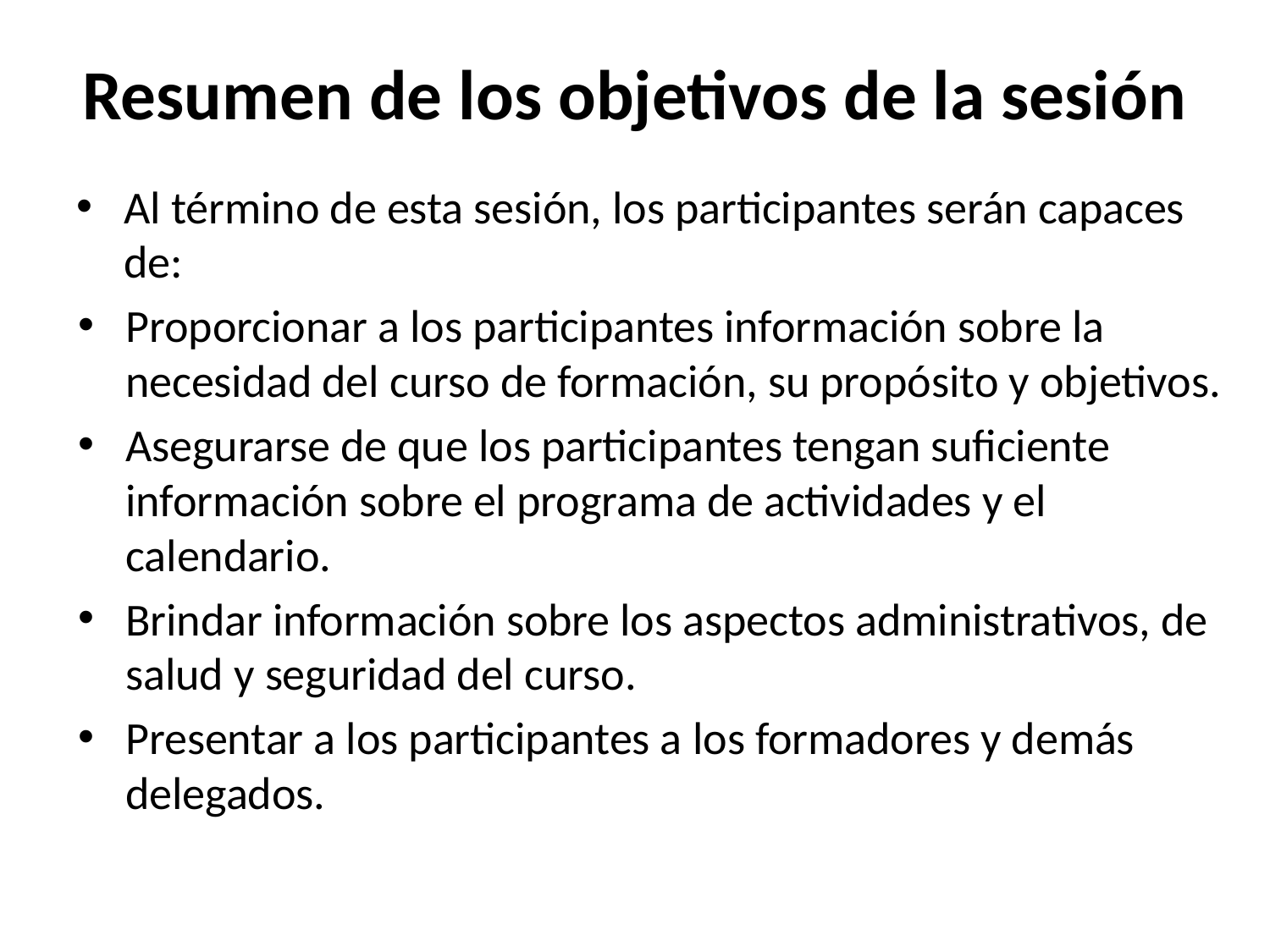

# Resumen de los objetivos de la sesión
Al término de esta sesión, los participantes serán capaces de:
Proporcionar a los participantes información sobre la necesidad del curso de formación, su propósito y objetivos.
Asegurarse de que los participantes tengan suficiente información sobre el programa de actividades y el calendario.
Brindar información sobre los aspectos administrativos, de salud y seguridad del curso.
Presentar a los participantes a los formadores y demás delegados.